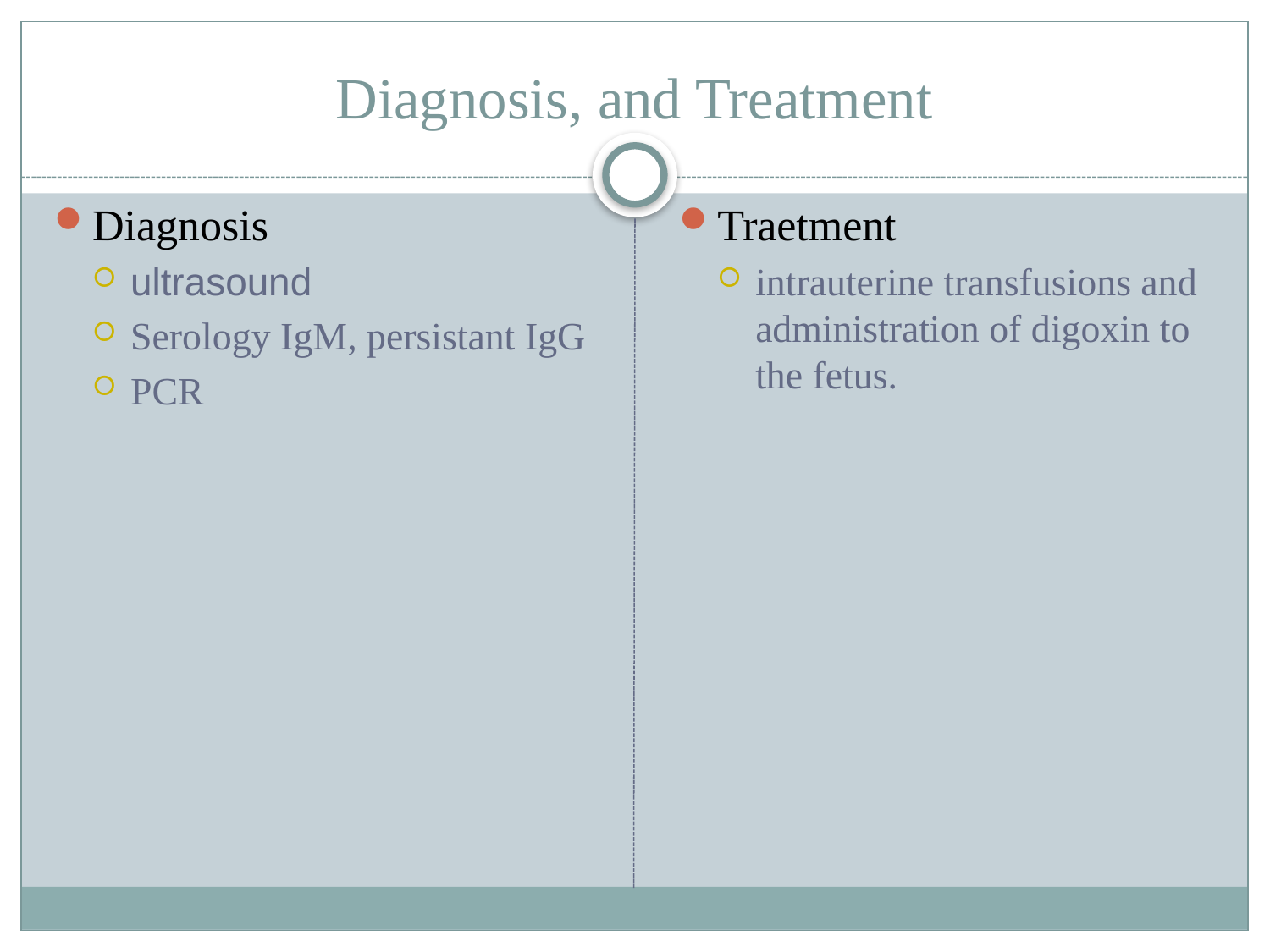

# Diagnosis, and Treatment
Diagnosis
ultrasound
Serology IgM, persistant IgG
PCR

Traetment
intrauterine transfusions and administration of digoxin to the fetus.